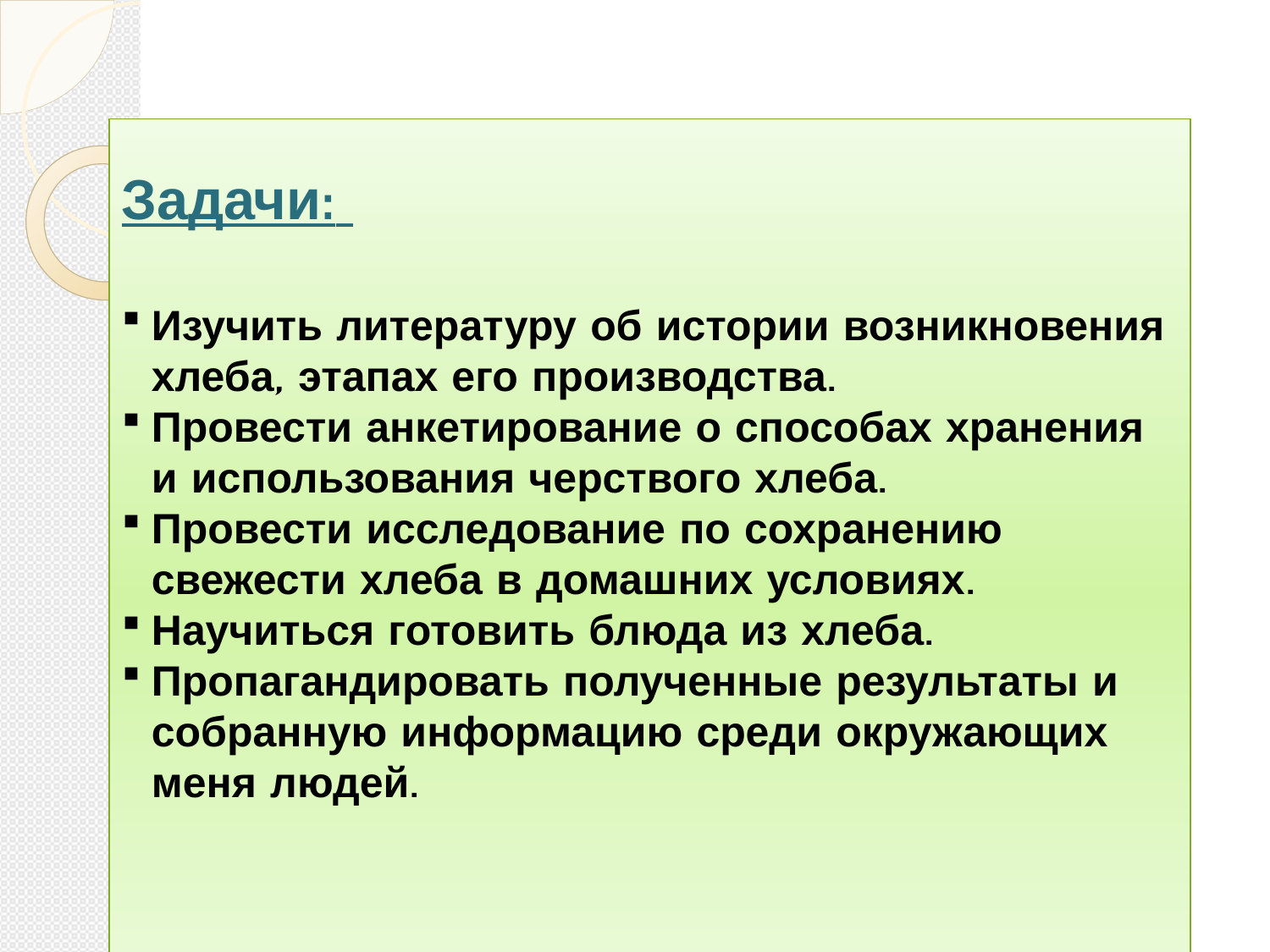

Задачи:

Изучить литературу об истории возникновения хлеба, этапах его производства.
Провести анкетирование о способах хранения и использования черствого хлеба.
Провести исследование по сохранению свежести хлеба в домашних условиях.
Научиться готовить блюда из хлеба.
Пропагандировать полученные результаты и собранную информацию среди окружающих меня людей.